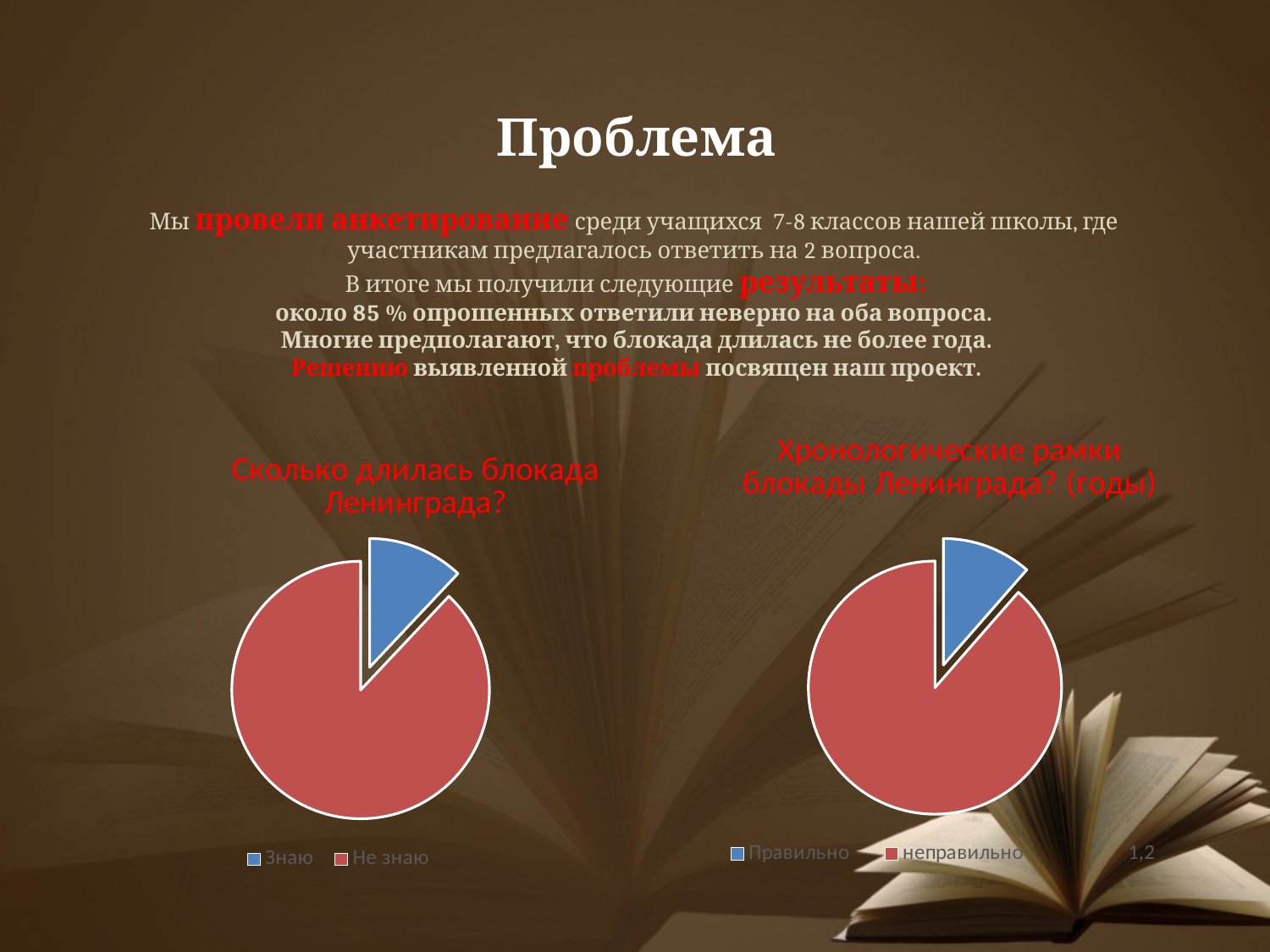

# Проблема Мы провели анкетирование среди учащихся  7-8 классов нашей школы, где  участникам предлагалось ответить на 2 вопроса. В итоге мы получили следующие результаты: около 85 % опрошенных ответили неверно на оба вопроса. Многие предполагают, что блокада длилась не более года. Решению выявленной проблемы посвящен наш проект.

### Chart: Сколько длилась блокада Ленинграда?

| Category | Ответ на 1 вопрос |
|---|---|
| Знаю | 8.200000000000001 |
| Не знаю | 60.0 |

### Chart: Хронологические рамки блокады Ленинграда? (годы)

| Category | 2 вопрос |
|---|---|
| Правильно | 8.0 |
| неправильно                    1,2 | 62.0 |